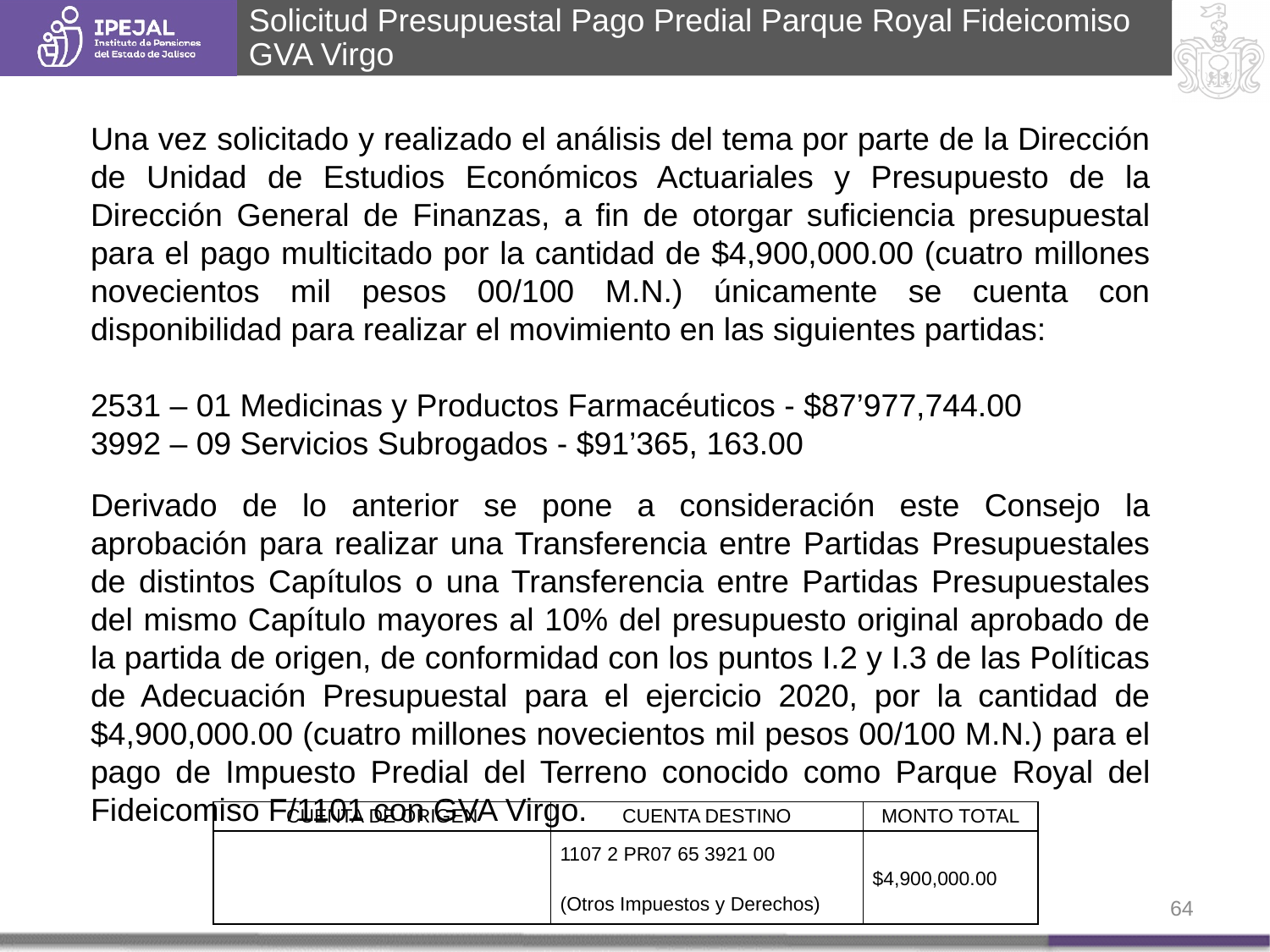

Solicitud Presupuestal Pago Predial Parque Royal Fideicomiso GVA Virgo
Una vez solicitado y realizado el análisis del tema por parte de la Dirección de Unidad de Estudios Económicos Actuariales y Presupuesto de la Dirección General de Finanzas, a fin de otorgar suficiencia presupuestal para el pago multicitado por la cantidad de $4,900,000.00 (cuatro millones novecientos mil pesos 00/100 M.N.) únicamente se cuenta con disponibilidad para realizar el movimiento en las siguientes partidas:

2531 – 01 Medicinas y Productos Farmacéuticos - $87’977,744.00
3992 – 09 Servicios Subrogados - $91’365, 163.00
Derivado de lo anterior se pone a consideración este Consejo la aprobación para realizar una Transferencia entre Partidas Presupuestales de distintos Capítulos o una Transferencia entre Partidas Presupuestales del mismo Capítulo mayores al 10% del presupuesto original aprobado de la partida de origen, de conformidad con los puntos I.2 y I.3 de las Políticas de Adecuación Presupuestal para el ejercicio 2020, por la cantidad de $4,900,000.00 (cuatro millones novecientos mil pesos 00/100 M.N.) para el pago de Impuesto Predial del Terreno conocido como Parque Royal del Fideicomiso F/1101 con GVA Virgo.
| CUENTA DE ORIGEN | CUENTA DESTINO | MONTO TOTAL |
| --- | --- | --- |
|  | 1107 2 PR07 65 3921 00   (Otros Impuestos y Derechos) | $4,900,000.00 |
64